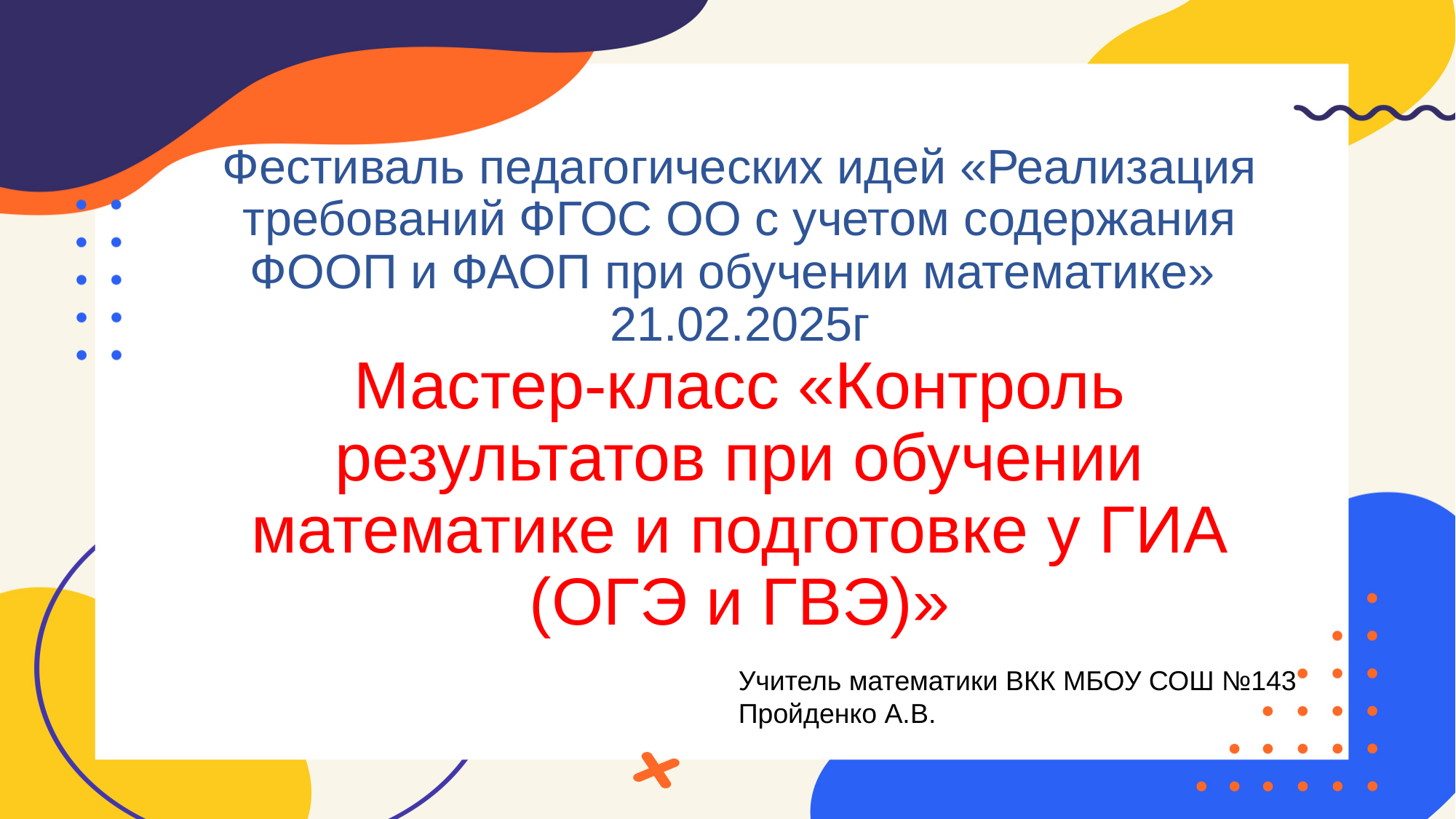

# Фестиваль педагогических идей «Реализация требований ФГОС ОО с учетом содержания ФООП и ФАОП при обучении математике» 21.02.2025г Мастер-класс «Контроль результатов при обучении математике и подготовке у ГИА (ОГЭ и ГВЭ)»
Учитель математики ВКК МБОУ СОШ №143
Пройденко А.В.